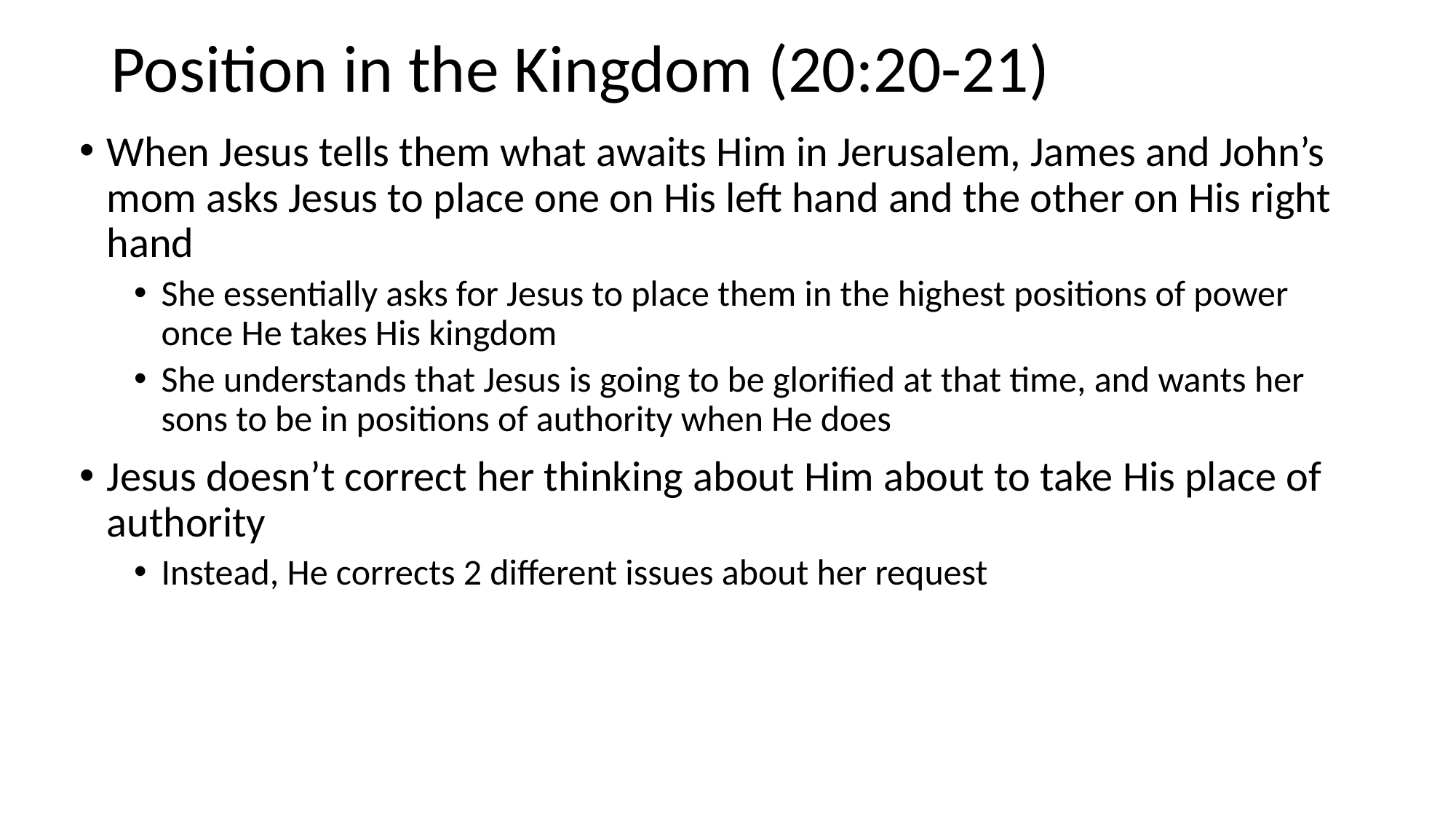

# Position in the Kingdom (20:20-21)
When Jesus tells them what awaits Him in Jerusalem, James and John’s mom asks Jesus to place one on His left hand and the other on His right hand
She essentially asks for Jesus to place them in the highest positions of power once He takes His kingdom
She understands that Jesus is going to be glorified at that time, and wants her sons to be in positions of authority when He does
Jesus doesn’t correct her thinking about Him about to take His place of authority
Instead, He corrects 2 different issues about her request